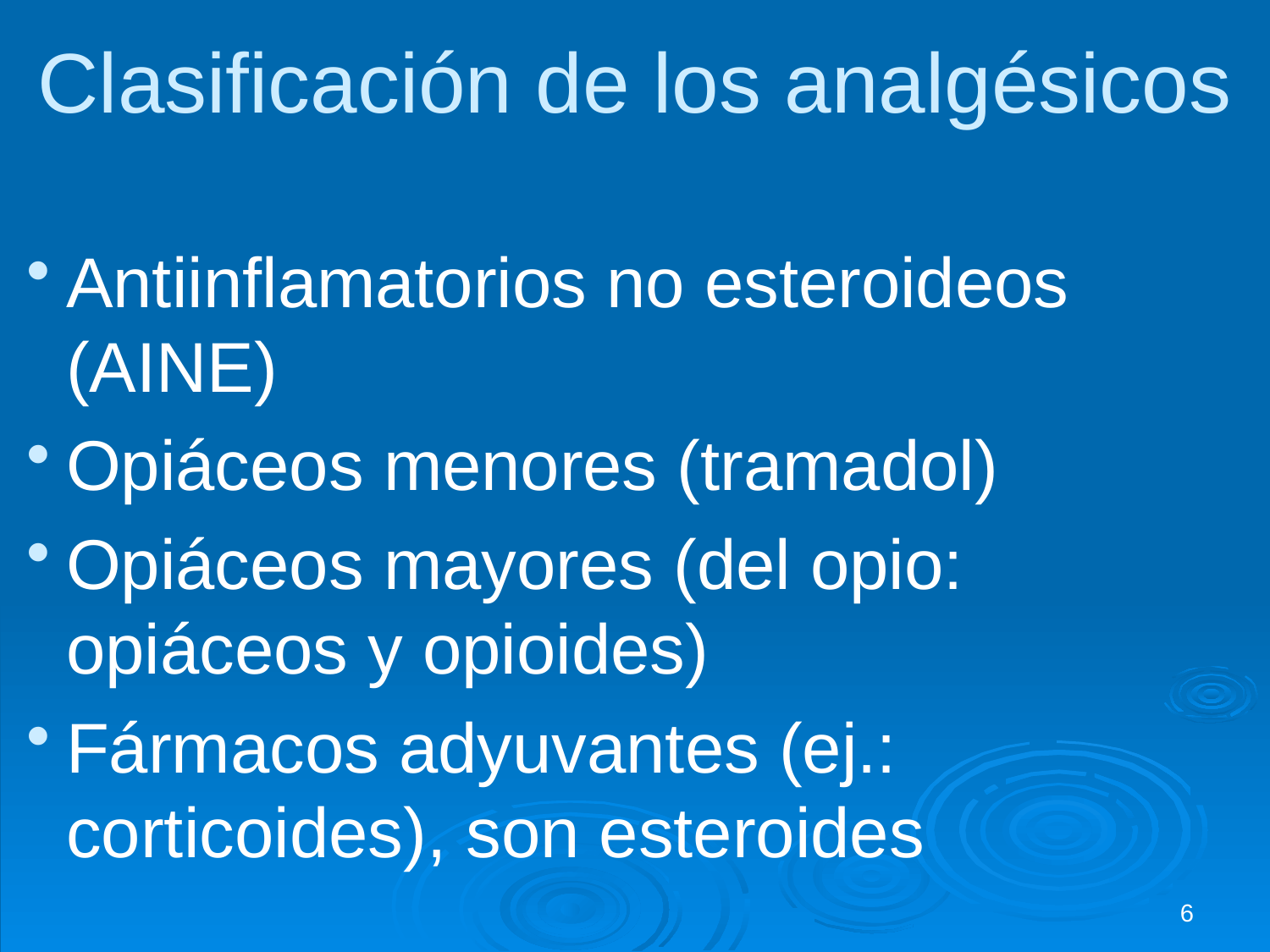

# Clasificación de los analgésicos

Antiinflamatorios no esteroideos (AINE)
Opiáceos menores (tramadol)
Opiáceos mayores (del opio: opiáceos y opioides)
Fármacos adyuvantes (ej.: corticoides), son esteroides

6